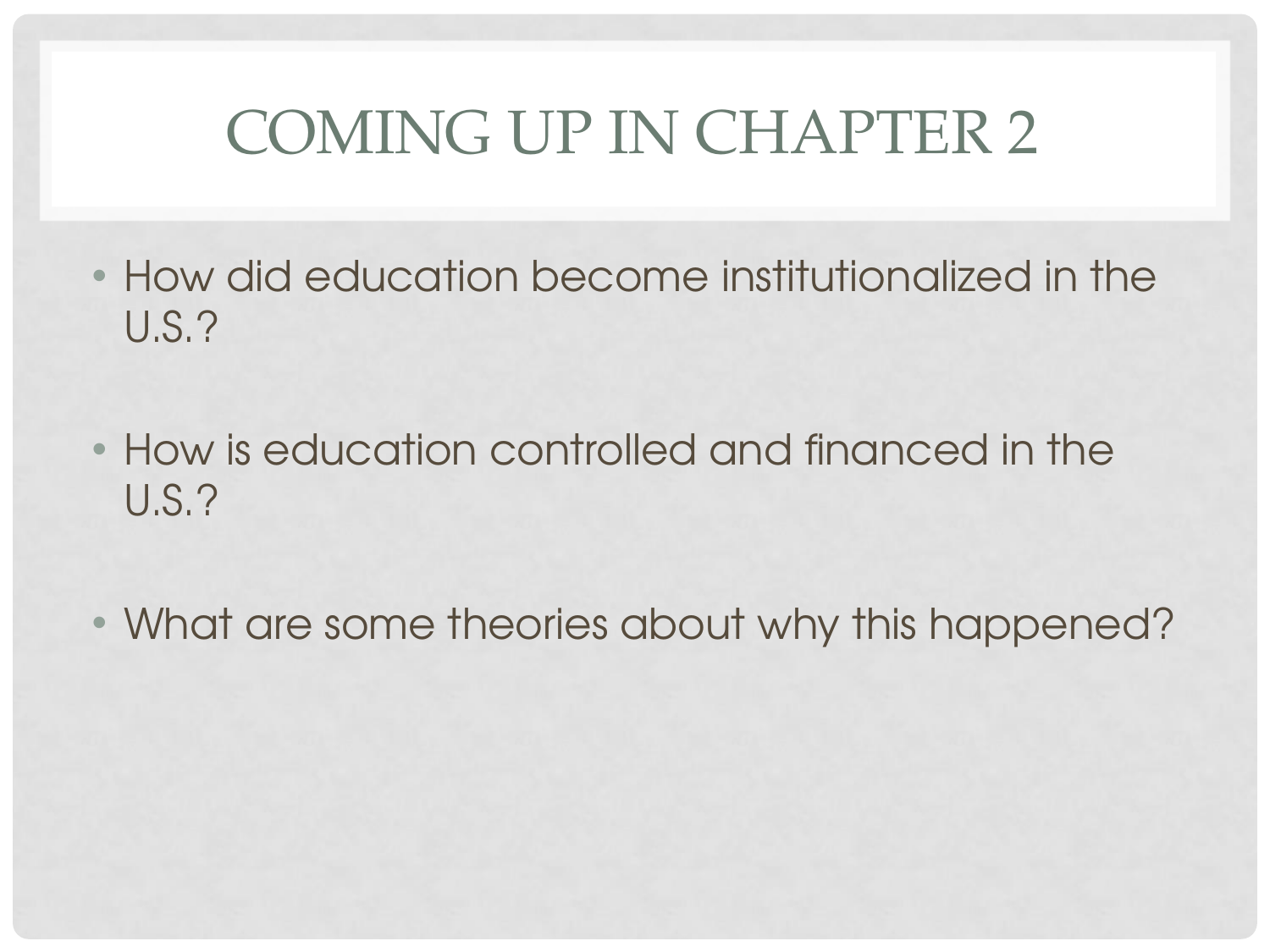

# COMING UP IN CHAPTER 2
How did education become institutionalized in the U.S.?

How is education controlled and financed in the U.S.?

What are some theories about why this happened?